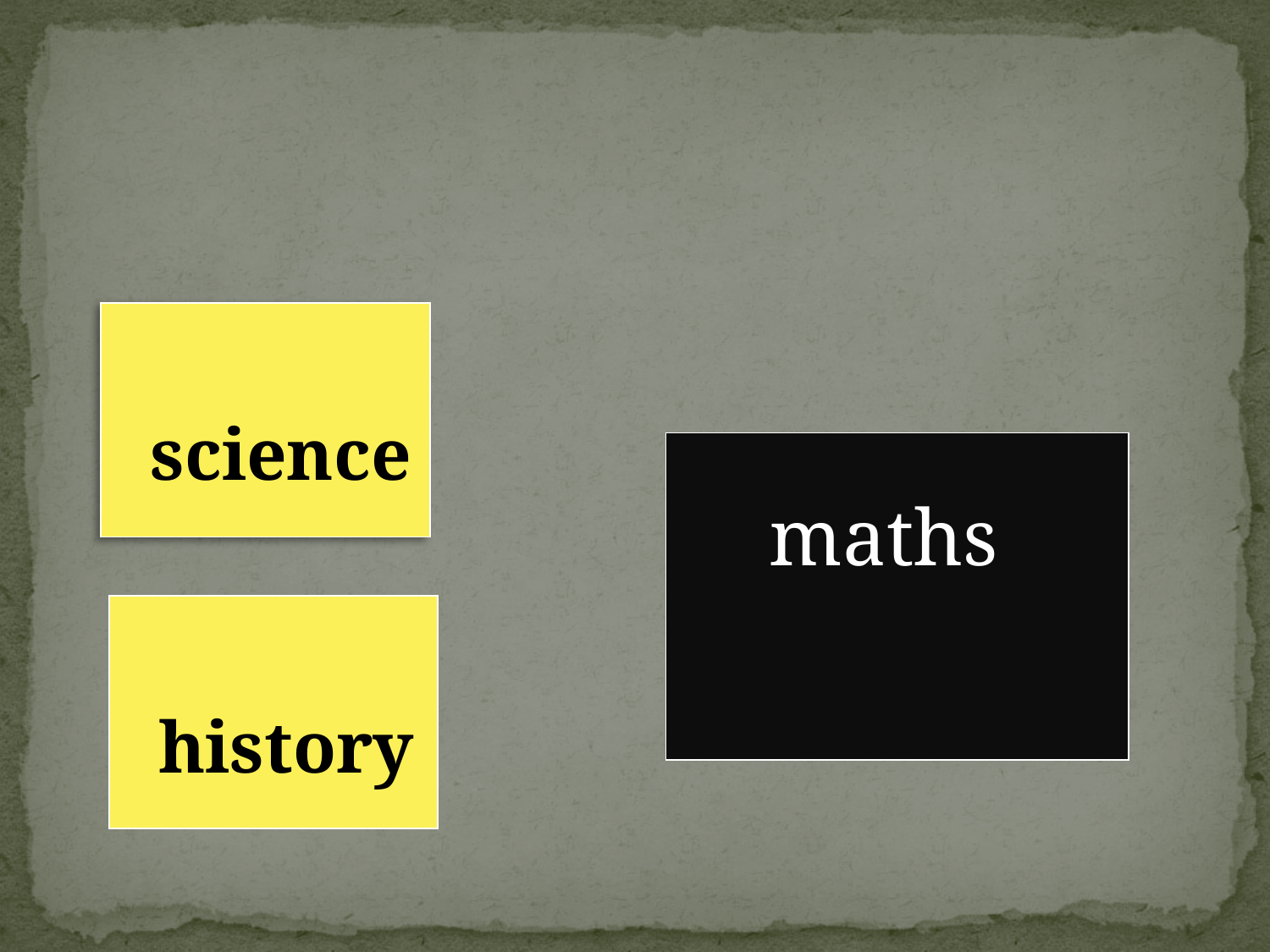

#
| science |
| --- |
| maths |
| --- |
| history |
| --- |